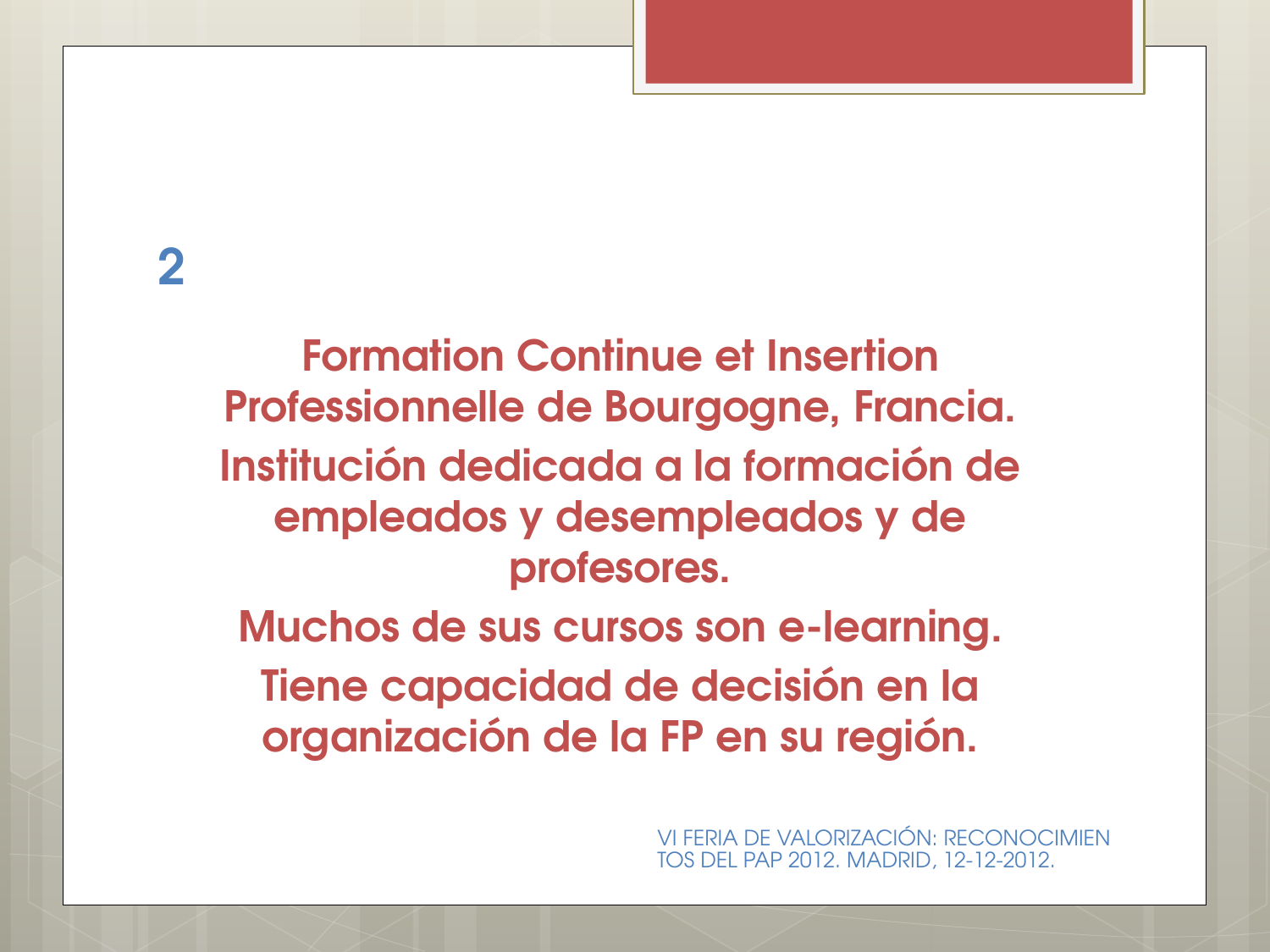

# 2
Formation Continue et Insertion Professionnelle de Bourgogne, Francia.
Institución dedicada a la formación de empleados y desempleados y de profesores.
Muchos de sus cursos son e-learning.
Tiene capacidad de decisión en la organización de la FP en su región.
VI FERIA DE VALORIZACIÓN: RECONOCIMIENTOS DEL PAP 2012. MADRID, 12-12-2012.